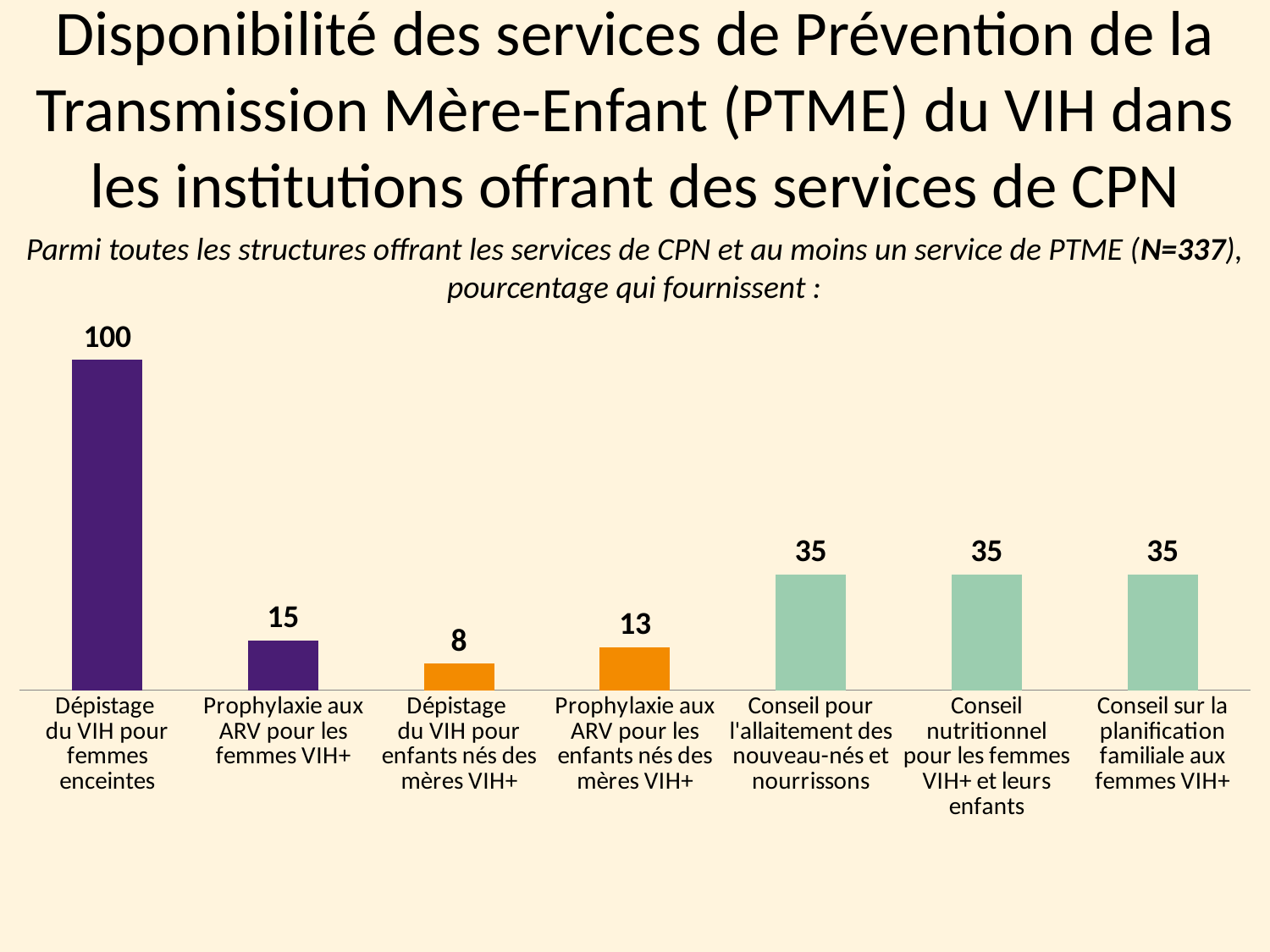

Disponibilité des services de Prévention de la Transmission Mère-Enfant (PTME) du VIH dans les institutions offrant des services de CPN
Parmi toutes les structures offrant les services de CPN et au moins un service de PTME (N=337), pourcentage qui fournissent :

### Chart

| Category | Series 1 |
|---|---|
| Dépistage
du VIH pour femmes enceintes | 100.0 |
| Prophylaxie aux ARV pour les femmes VIH+ | 15.0 |
| Dépistage
du VIH pour enfants nés des mères VIH+ | 8.0 |
| Prophylaxie aux ARV pour les enfants nés des mères VIH+ | 13.0 |
| Conseil pour l'allaitement des nouveau-nés et nourrissons | 35.0 |
| Conseil nutritionnel pour les femmes VIH+ et leurs enfants | 35.0 |
| Conseil sur la planification familiale aux femmes VIH+ | 35.0 |